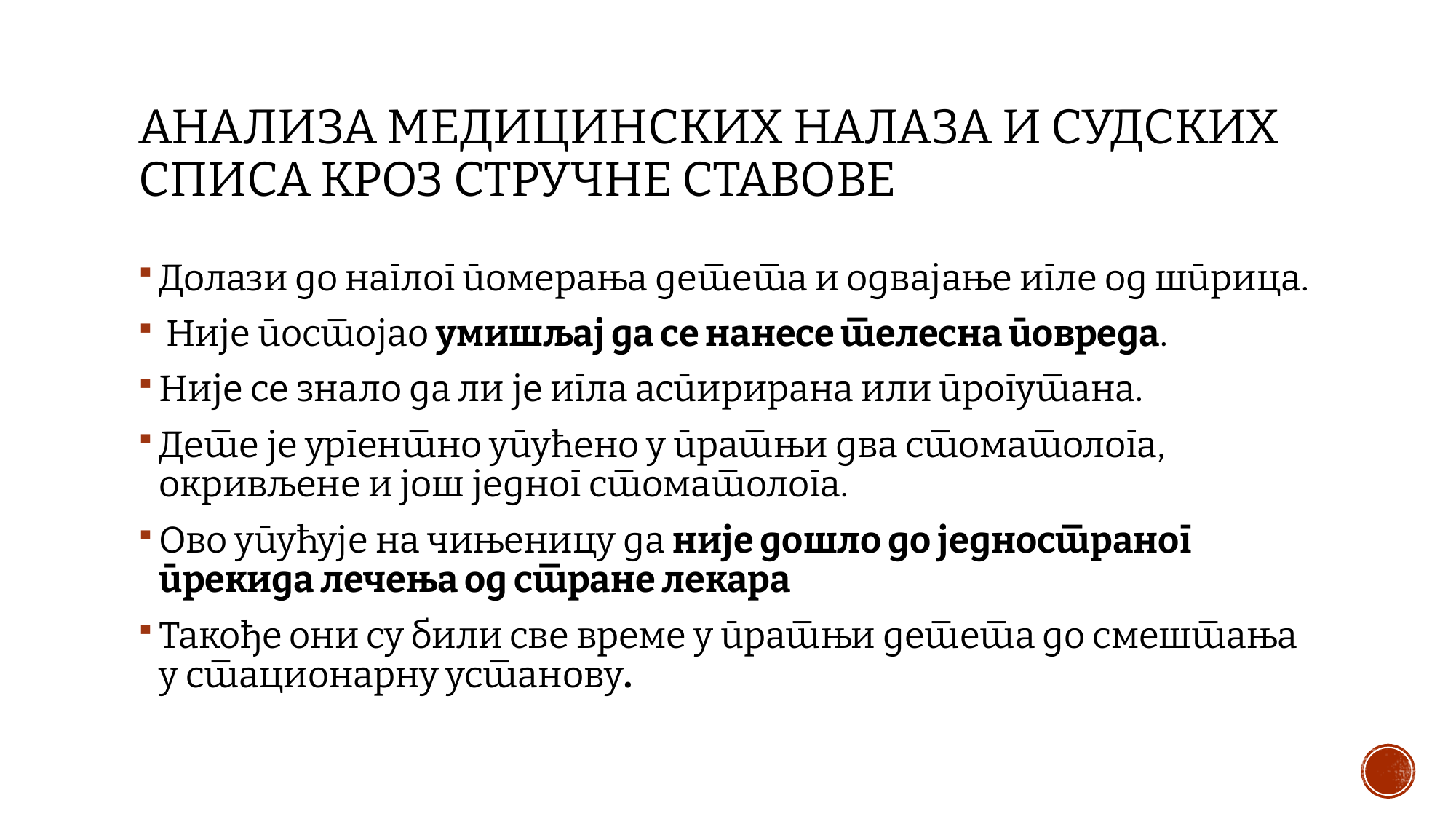

# анализа медицинских налаза и судских списа кроз стручне ставове
Долази до наглог померања детета и одвајање игле од шприца.
 Није постојао умишљај да се нанесе телесна повреда.
Није се знало да ли је игла аспирирана или прогутана.
Дете је ургентно упућено у пратњи два стоматолога, окривљене и још једног стоматолога.
Ово упућује на чињеницу да није дошло до једностраног прекида лечења од стране лекара
Такође они су били све време у пратњи детета до смештања у стационарну установу.